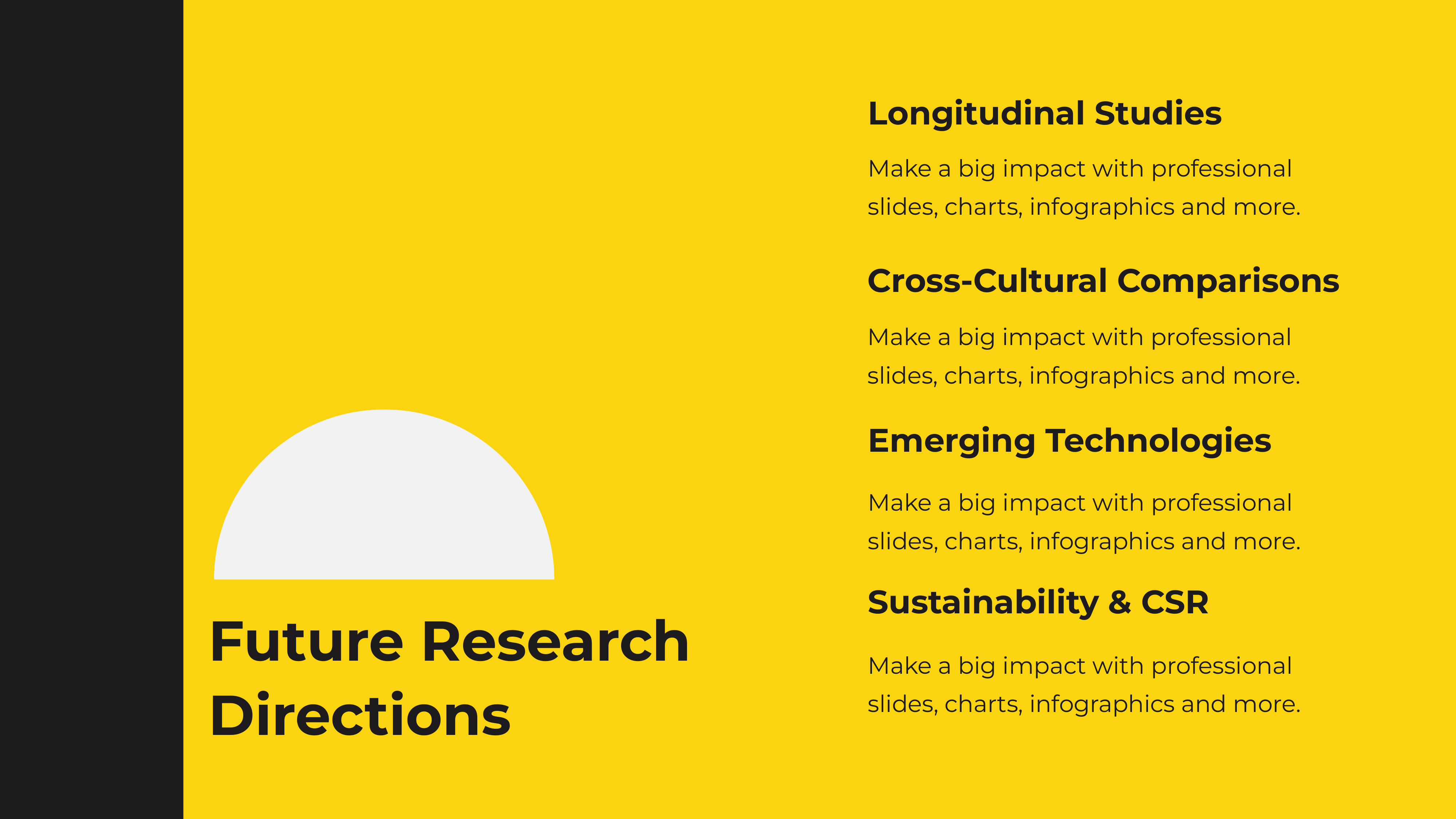

Longitudinal Studies
Make a big impact with professional slides, charts, infographics and more.
Cross-Cultural Comparisons
Make a big impact with professional slides, charts, infographics and more.

Emerging Technologies
Make a big impact with professional slides, charts, infographics and more.
Sustainability & CSR
Future Research Directions
Make a big impact with professional slides, charts, infographics and more.